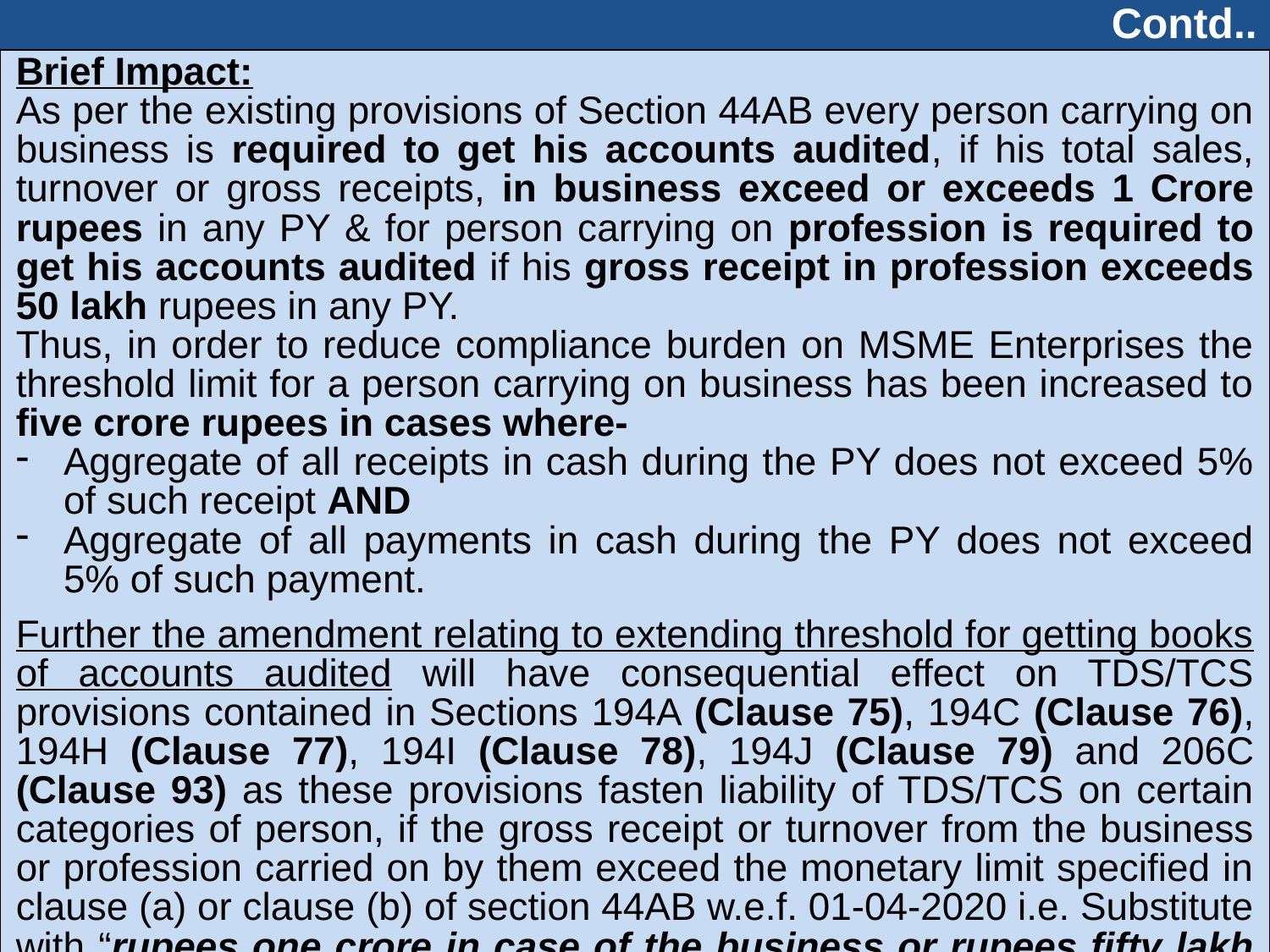

Contd..
| Brief Impact: As per the existing provisions of Section 44AB every person carrying on business is required to get his accounts audited, if his total sales, turnover or gross receipts, in business exceed or exceeds 1 Crore rupees in any PY & for person carrying on profession is required to get his accounts audited if his gross receipt in profession exceeds 50 lakh rupees in any PY. Thus, in order to reduce compliance burden on MSME Enterprises the threshold limit for a person carrying on business has been increased to five crore rupees in cases where- Aggregate of all receipts in cash during the PY does not exceed 5% of such receipt AND Aggregate of all payments in cash during the PY does not exceed 5% of such payment. Further the amendment relating to extending threshold for getting books of accounts audited will have consequential effect on TDS/TCS provisions contained in Sections 194A (Clause 75), 194C (Clause 76), 194H (Clause 77), 194I (Clause 78), 194J (Clause 79) and 206C (Clause 93) as these provisions fasten liability of TDS/TCS on certain categories of person, if the gross receipt or turnover from the business or profession carried on by them exceed the monetary limit specified in clause (a) or clause (b) of section 44AB w.e.f. 01-04-2020 i.e. Substitute with “rupees one crore in case of the business or rupees fifty lakh in case of the profession” |
| --- |
217